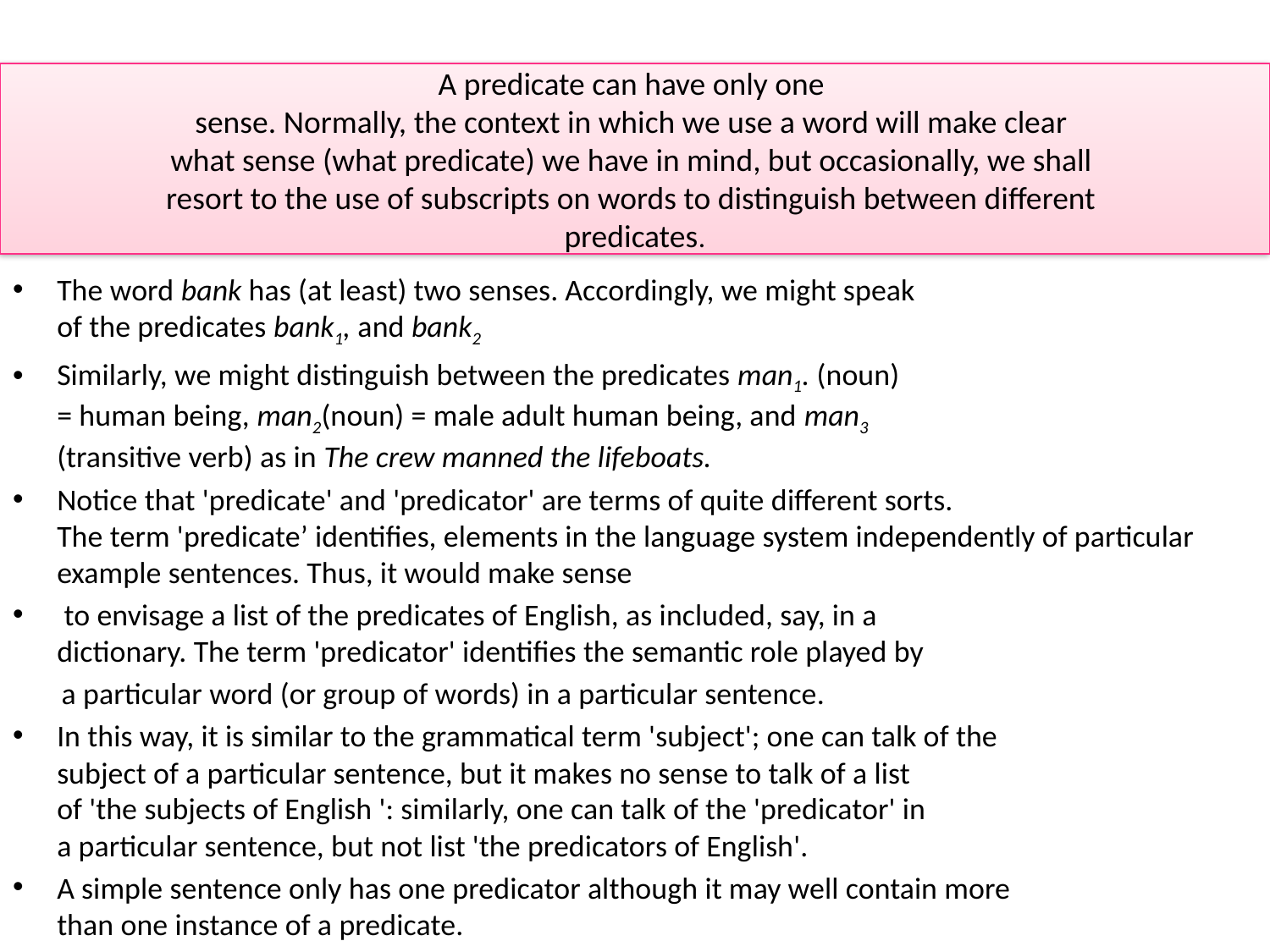

# A predicate can have only one sense. Normally, the context in which we use a word will make clear what sense (what predicate) we have in mind, but occasionally, we shall resort to the use of subscripts on words to distinguish between different predicates.
The word bank has (at least) two senses. Accordingly, we might speak
of the predicates bank1, and bank2
Similarly, we might distinguish between the predicates man1. (noun)
= human being, man2(noun) = male adult human being, and man3
(transitive verb) as in The crew manned the lifeboats.
Notice that 'predicate' and 'predicator' are terms of quite different sorts.
The term 'predicate’ identifies, elements in the language system independently of particular example sentences. Thus, it would make sense
 to envisage a list of the predicates of English, as included, say, in a
dictionary. The term 'predicator' identifies the semantic role played by
       a particular word (or group of words) in a particular sentence.
In this way, it is similar to the grammatical term 'subject'; one can talk of the
subject of a particular sentence, but it makes no sense to talk of a list
of 'the subjects of English ': similarly, one can talk of the 'predicator' in
a particular sentence, but not list 'the predicators of English'.
A simple sentence only has one predicator although it may well contain more
than one instance of a predicate.